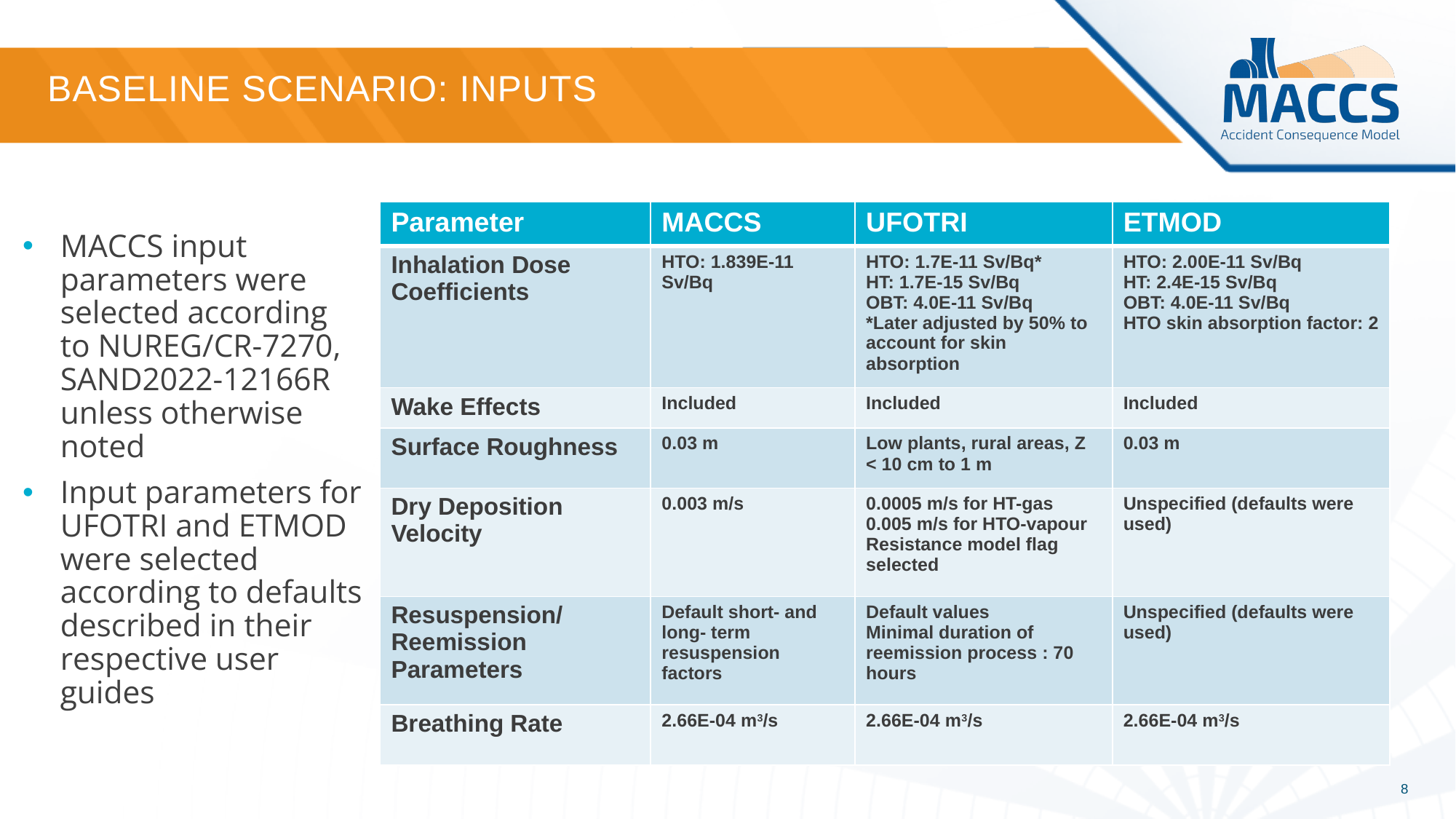

# Baseline Scenario: Inputs
| Parameter | MACCS | UFOTRI | ETMOD |
| --- | --- | --- | --- |
| Inhalation Dose Coefficients | HTO: 1.839E-11 Sv/Bq | HTO: 1.7E-11 Sv/Bq\* HT: 1.7E-15 Sv/Bq OBT: 4.0E-11 Sv/Bq \*Later adjusted by 50% to account for skin absorption | HTO: 2.00E-11 Sv/Bq HT: 2.4E-15 Sv/Bq OBT: 4.0E-11 Sv/Bq HTO skin absorption factor: 2 |
| Wake Effects | Included | Included | Included |
| Surface Roughness | 0.03 m | Low plants, rural areas, Z < 10 cm to 1 m | 0.03 m |
| Dry Deposition Velocity | 0.003 m/s | 0.0005 m/s for HT-gas 0.005 m/s for HTO-vapour Resistance model flag selected | Unspecified (defaults were used) |
| Resuspension/ Reemission Parameters | Default short- and long- term resuspension factors | Default values Minimal duration of reemission process : 70 hours | Unspecified (defaults were used) |
| Breathing Rate | 2.66E-04 m3/s | 2.66E-04 m3/s | 2.66E-04 m3/s |
MACCS input parameters were selected according to NUREG/CR-7270, SAND2022-12166R​ unless otherwise noted
Input parameters for UFOTRI and ETMOD were selected according to defaults described in their respective user guides​

8